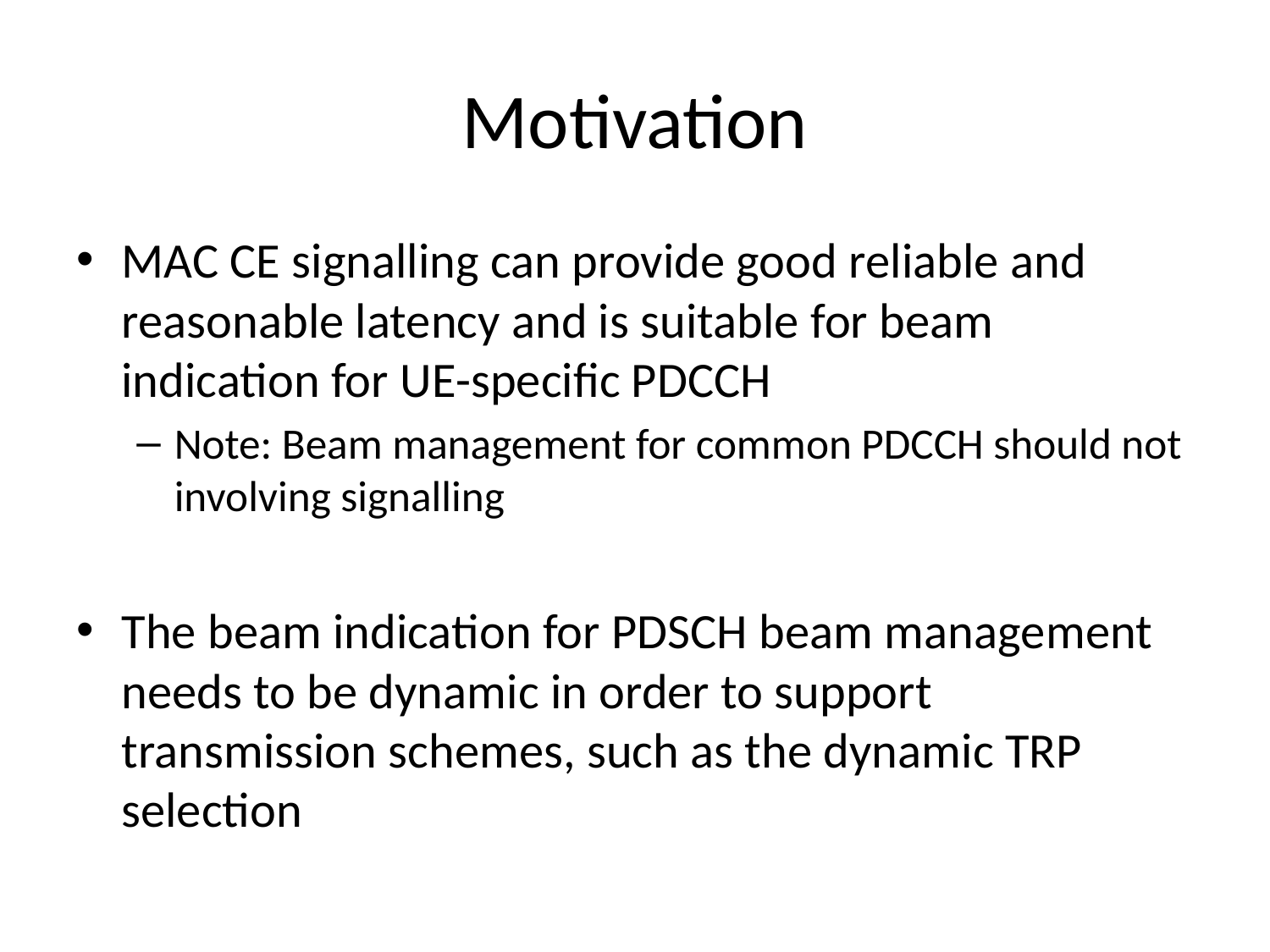

# Motivation
MAC CE signalling can provide good reliable and reasonable latency and is suitable for beam indication for UE-specific PDCCH
Note: Beam management for common PDCCH should not involving signalling

The beam indication for PDSCH beam management needs to be dynamic in order to support transmission schemes, such as the dynamic TRP selection